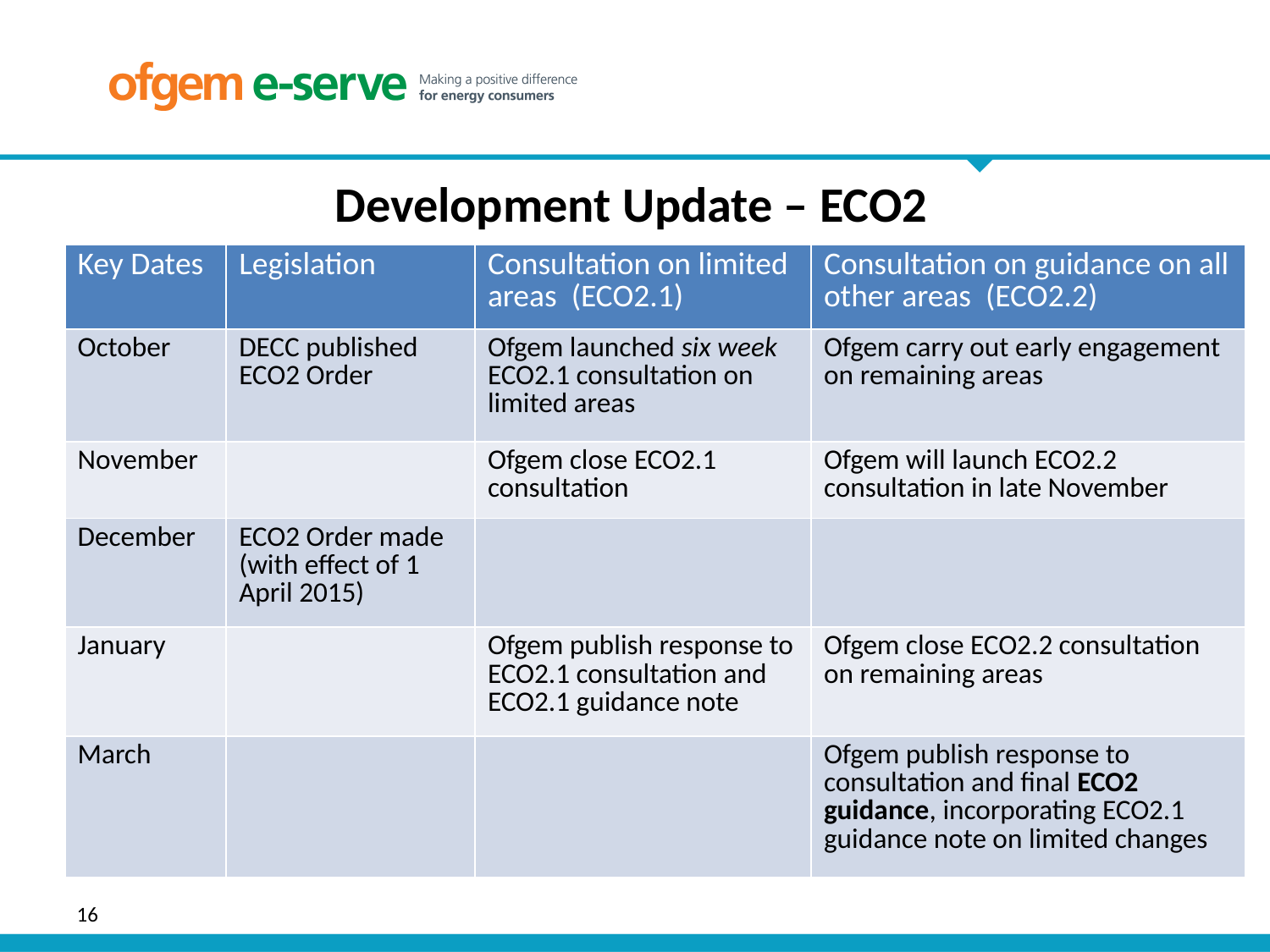

# Development Update – ECO2
| Key Dates | Legislation | Consultation on limited areas (ECO2.1) | Consultation on guidance on all other areas (ECO2.2) |
| --- | --- | --- | --- |
| October | DECC published ECO2 Order | Ofgem launched six week ECO2.1 consultation on limited areas | Ofgem carry out early engagement on remaining areas |
| November |  | Ofgem close ECO2.1 consultation | Ofgem will launch ECO2.2 consultation in late November |
| December | ECO2 Order made (with effect of 1 April 2015) |  |  |
| January |  | Ofgem publish response to ECO2.1 consultation and ECO2.1 guidance note | Ofgem close ECO2.2 consultation on remaining areas |
| March |  |  | Ofgem publish response to consultation and final ECO2 guidance, incorporating ECO2.1 guidance note on limited changes |
16